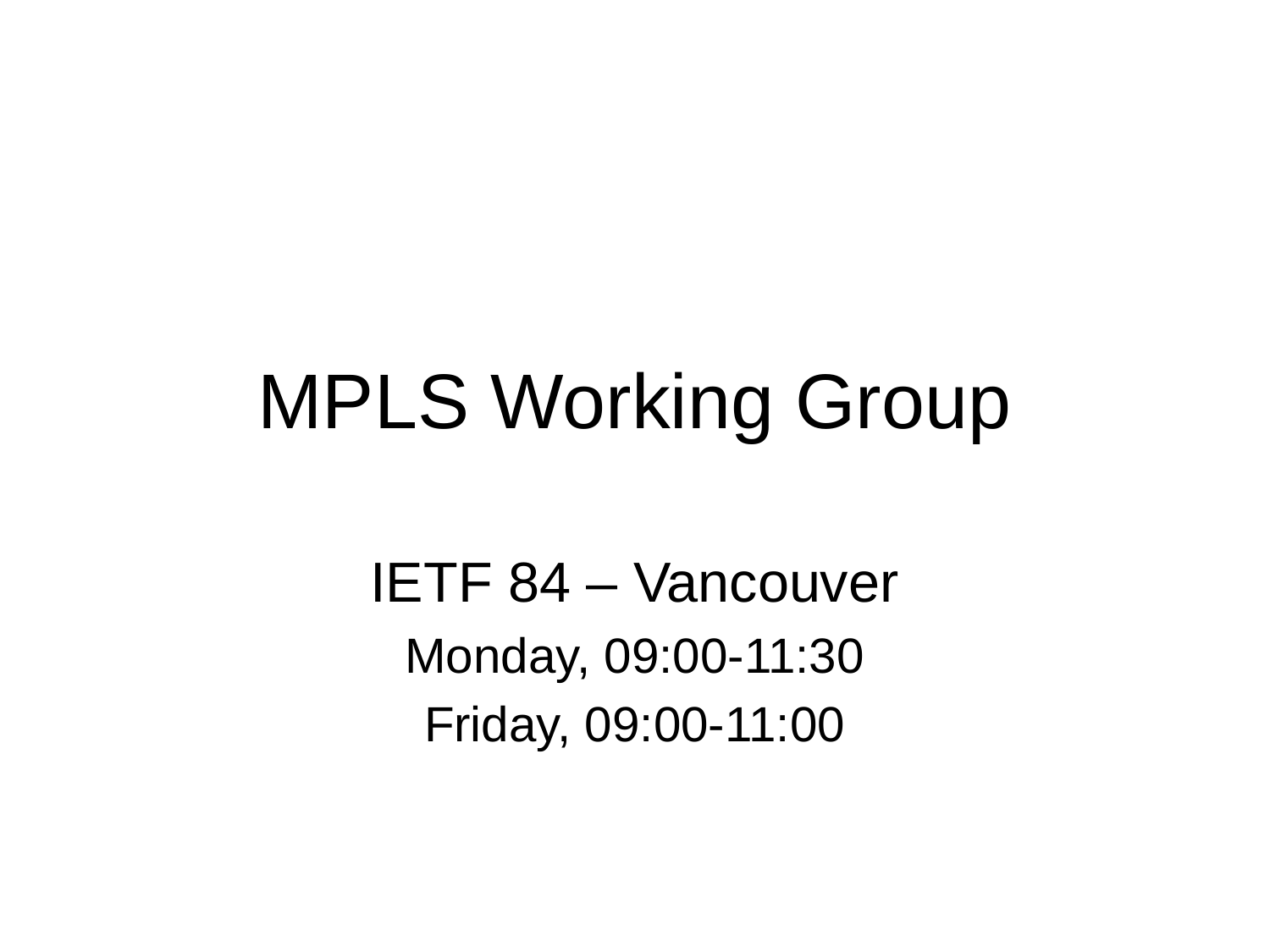

# MPLS Working Group
IETF 84 – Vancouver
Monday, 09:00-11:30
Friday, 09:00-11:00